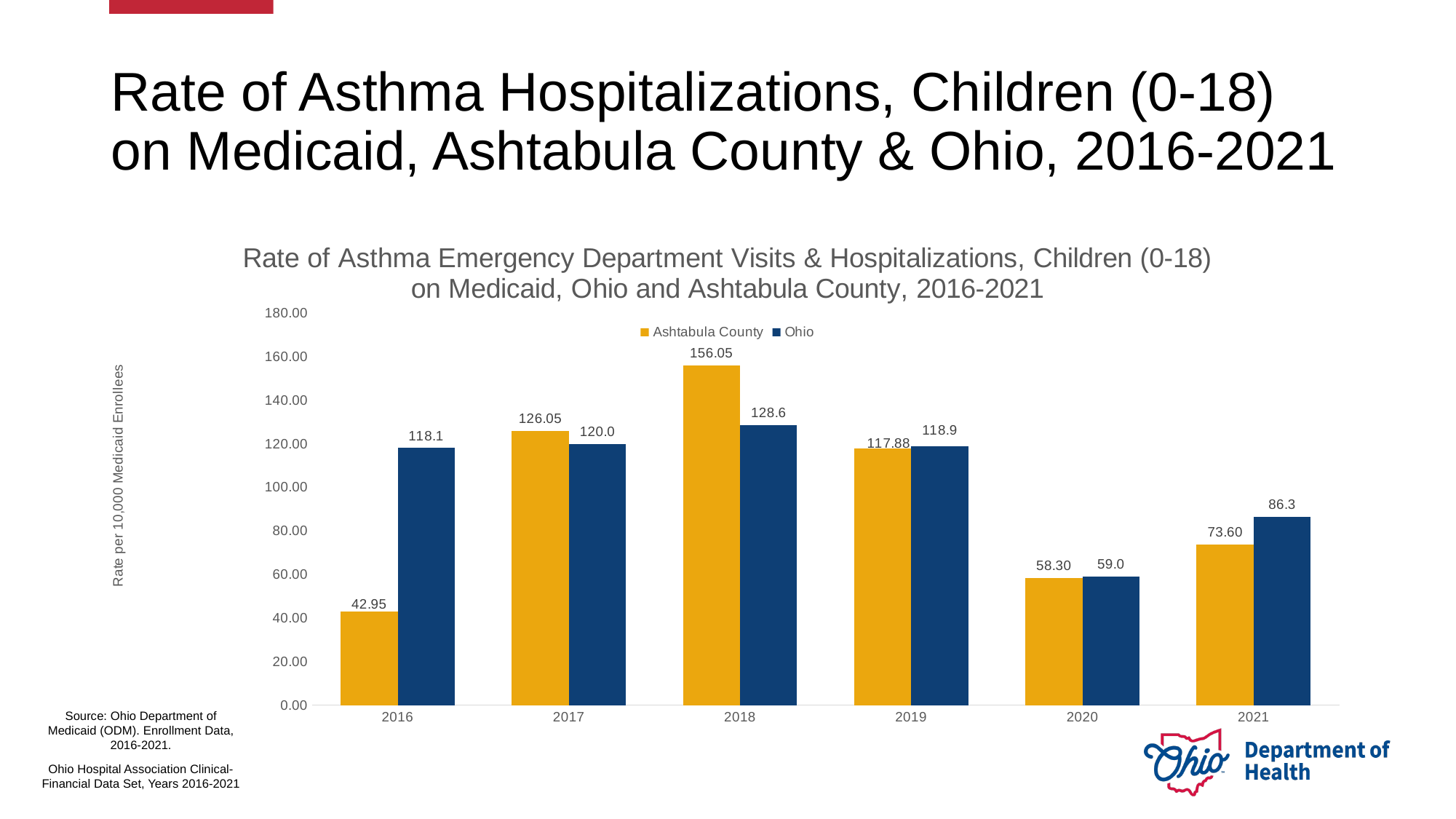

# Rate of Asthma Hospitalizations, Children (0-18) on Medicaid, Ashtabula County & Ohio, 2016-2021

### Chart: Rate of Asthma Emergency Department Visits & Hospitalizations, Children (0-18) on Medicaid, Ohio and Ashtabula County, 2016-2021

| Category | Ashtabula County | Ohio |
|---|---|---|
| 2016 | 42.94969789619276 | 118.07072733668609 |
| 2017 | 126.05349945034811 | 120.00470323794849 |
| 2018 | 156.05447184394552 | 128.55001516651058 |
| 2019 | 117.87526111608476 | 118.8504883546206 |
| 2020 | 58.302238805970156 | 58.99600967982358 |
| 2021 | 73.59705611775529 | 86.30966146023712 |
Source: Ohio Department of Medicaid (ODM). Enrollment Data, 2016-2021.
Ohio Hospital Association Clinical-Financial Data Set, Years 2016-2021